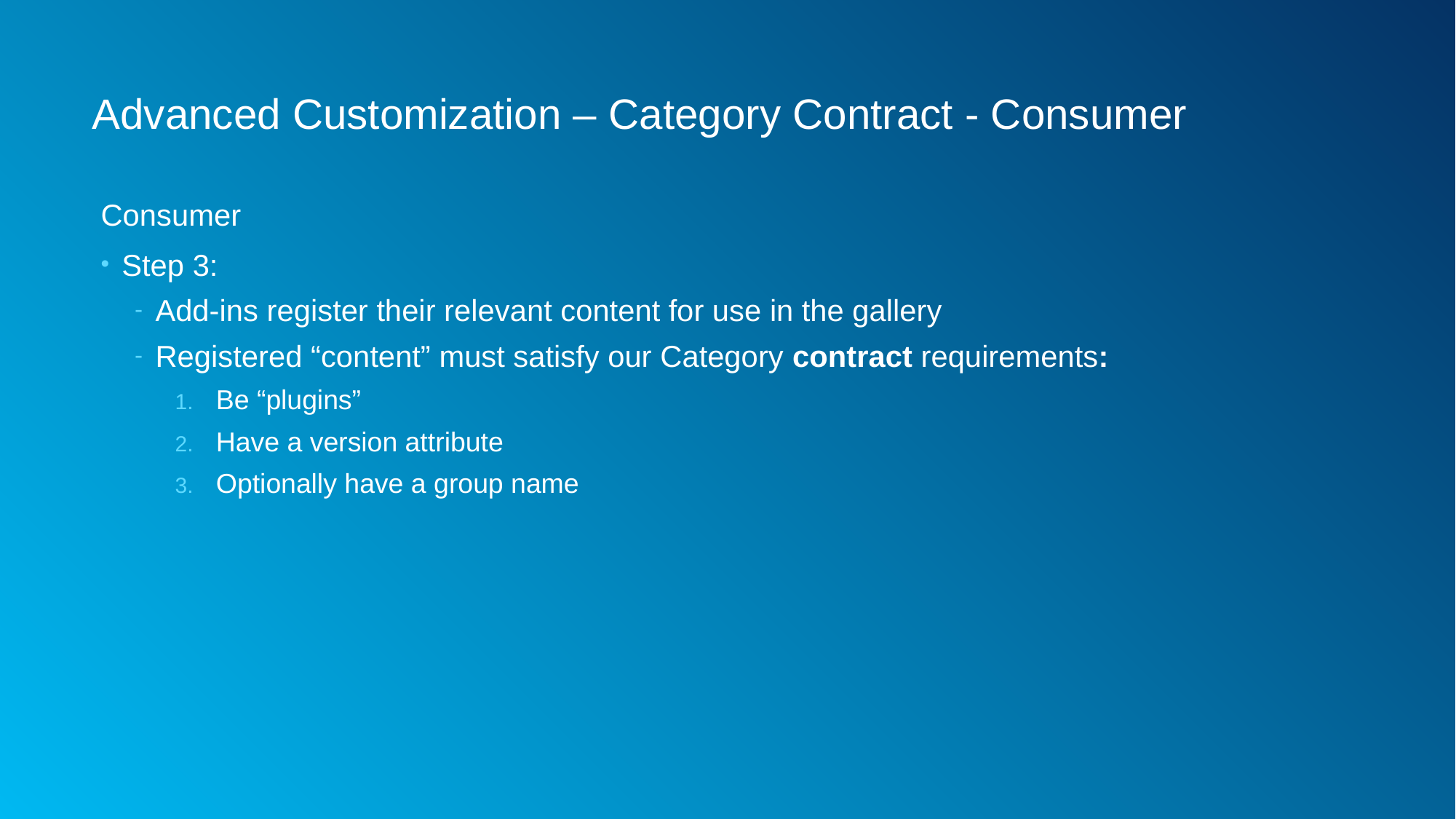

# Advanced Customization – Category Contract - Consumer
Consumer
Step 3:
Add-ins register their relevant content for use in the gallery
Registered “content” must satisfy our Category contract requirements:
Be “plugins”
Have a version attribute
Optionally have a group name